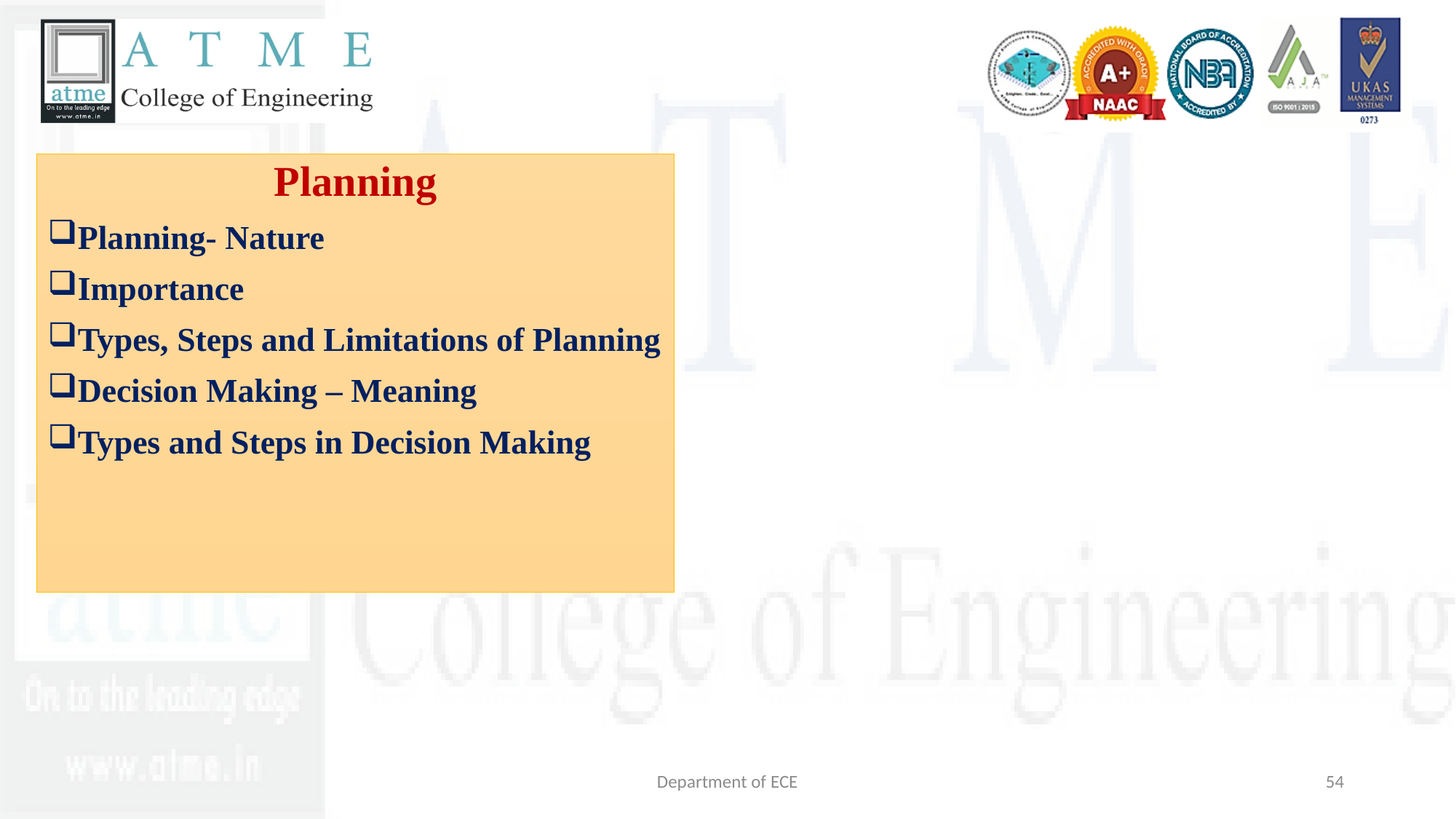

Planning
Planning- Nature
Importance
Types, Steps and Limitations of Planning
Decision Making – Meaning
Types and Steps in Decision Making
Department of ECE
54